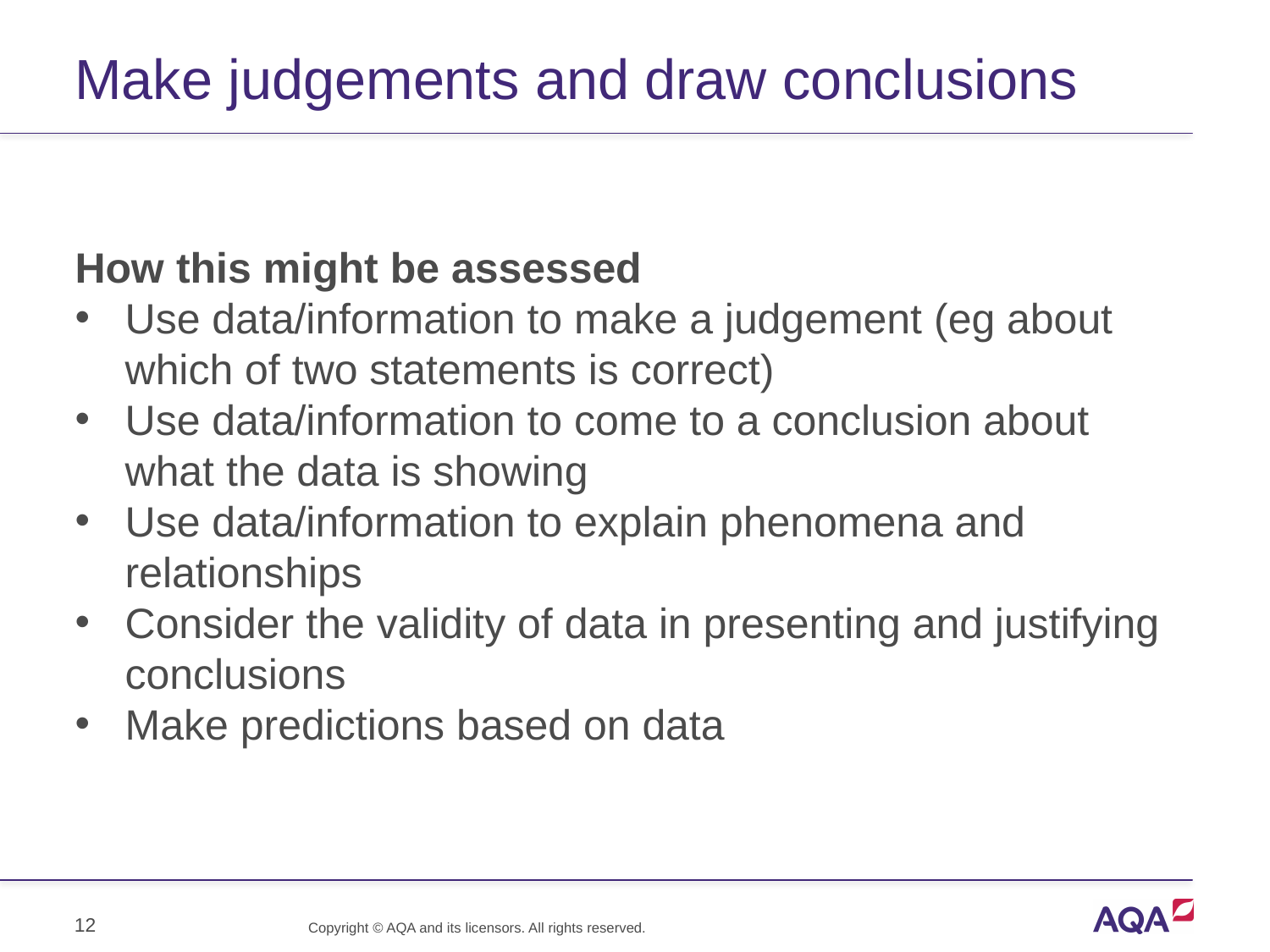

# Make judgements and draw conclusions
How this might be assessed
Use data/information to make a judgement (eg about which of two statements is correct)
Use data/information to come to a conclusion about what the data is showing
Use data/information to explain phenomena and relationships
Consider the validity of data in presenting and justifying conclusions
Make predictions based on data

12
Copyright © AQA and its licensors. All rights reserved.